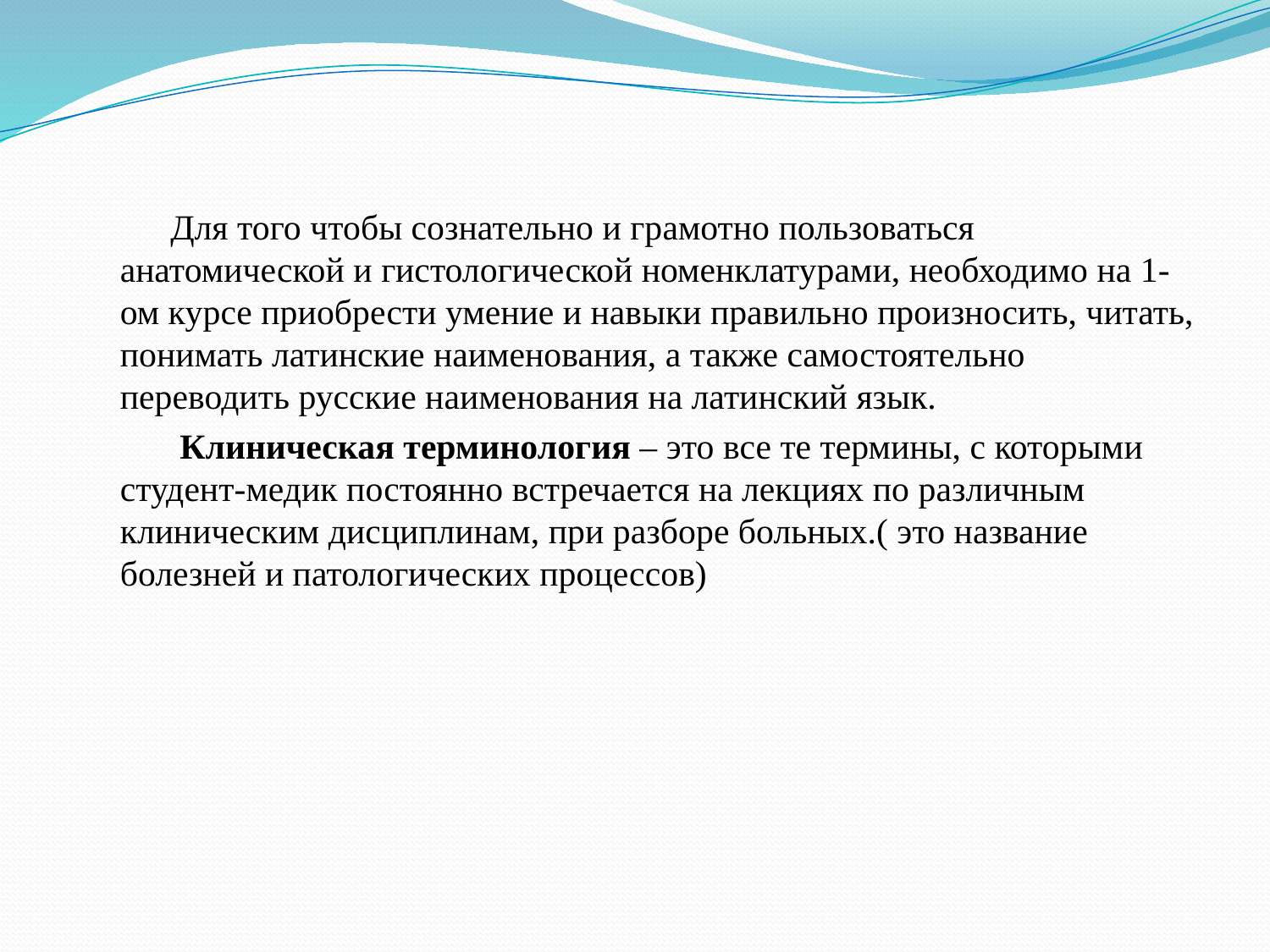

Для того чтобы сознательно и грамотно пользоваться анатомической и гистологической номенклатурами, необходимо на 1-ом курсе приобрести умение и навыки правильно произносить, читать, понимать латинские наименования, а также самостоятельно переводить русские наименования на латинский язык.
           Клиническая терминология – это все те термины, с которыми студент-медик постоянно встречается на лекциях по различным клиническим дисциплинам, при разборе больных.( это название болезней и патологических процессов)